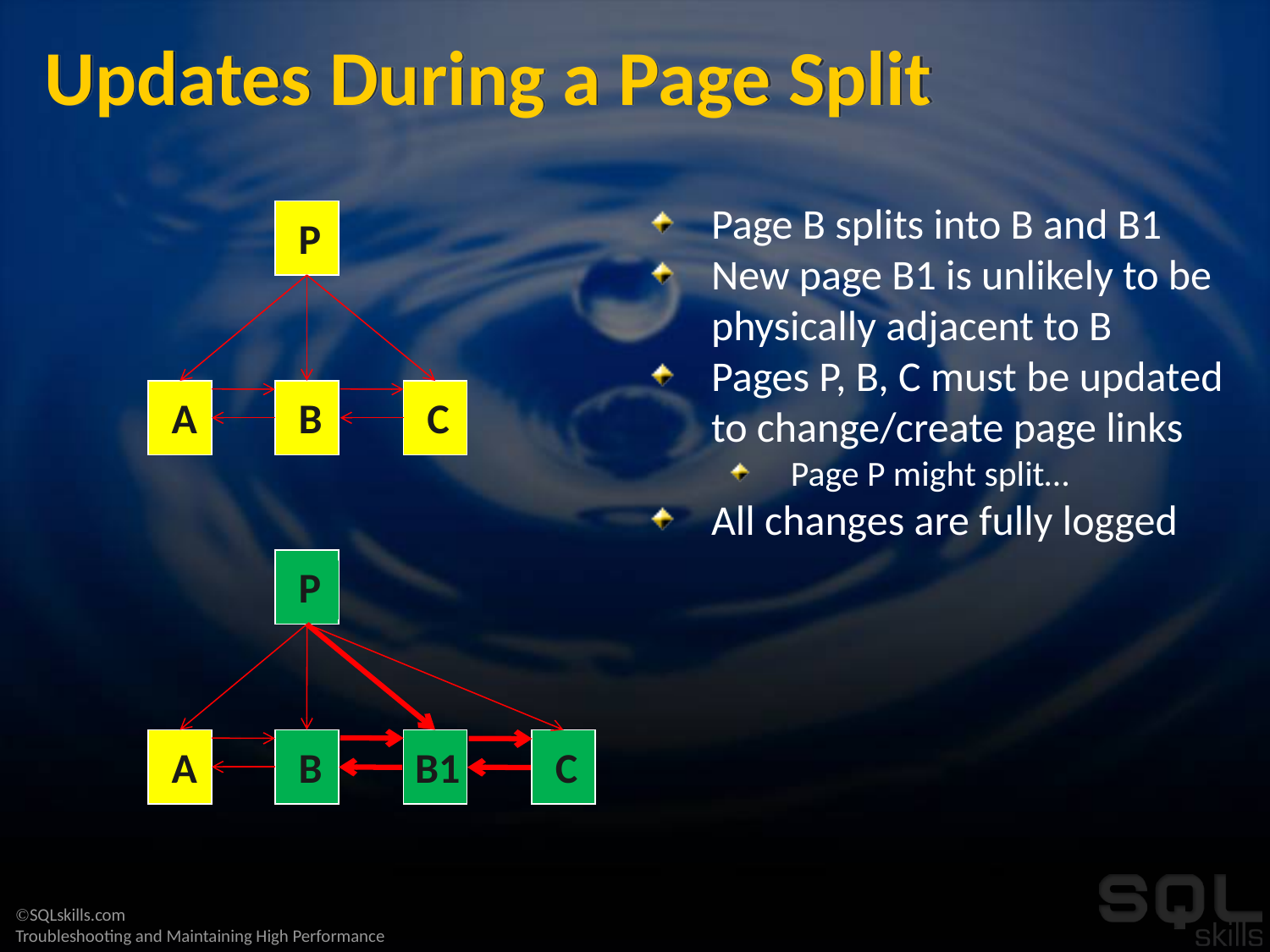

# Updates During a Page Split
Page B splits into B and B1
New page B1 is unlikely to be physically adjacent to B
Pages P, B, C must be updated to change/create page links
Page P might split…
All changes are fully logged

P

A
B
C

P

A
B
B1
C